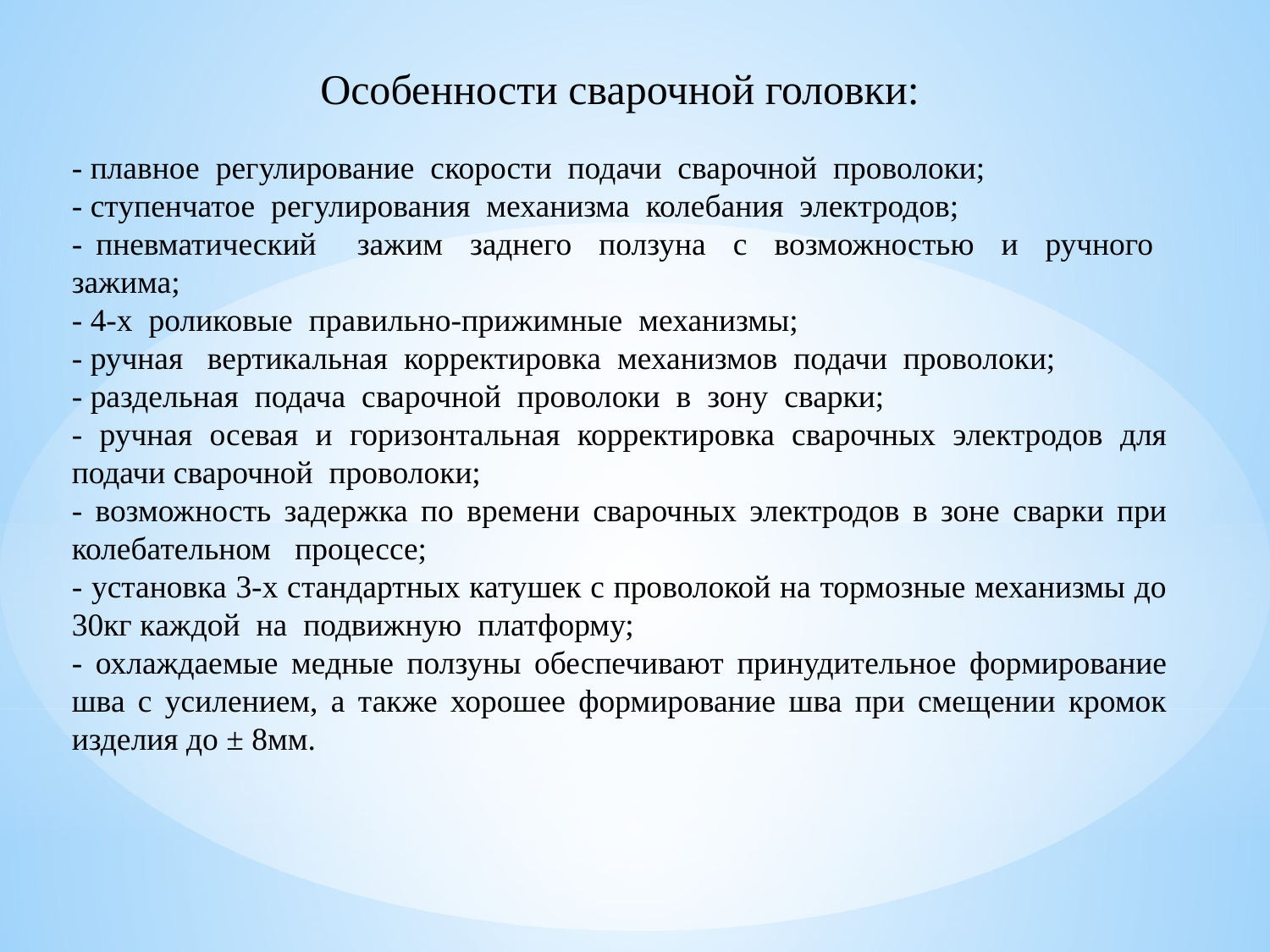

Особенности сварочной головки:

- плавное  регулирование  скорости  подачи  сварочной  проволоки;
- ступенчатое  регулирования  механизма  колебания  электродов;
- пневматический   зажим  заднего  ползуна  с  возможностью  и  ручного  зажима;
- 4-х  роликовые  правильно-прижимные  механизмы;
- ручная   вертикальная  корректировка  механизмов  подачи  проволоки;
- раздельная  подача  сварочной  проволоки  в  зону  сварки;
- ручная осевая и горизонтальная корректировка сварочных электродов для подачи сварочной  проволоки;
- возможность задержка по времени сварочных электродов в зоне сварки при колебательном   процессе;
- установка 3-х стандартных катушек с проволокой на тормозные механизмы до 30кг каждой  на  подвижную  платформу;
- охлаждаемые медные ползуны обеспечивают принудительное формирование шва с усилением, а также хорошее формирование шва при смещении кромок изделия до ± 8мм.